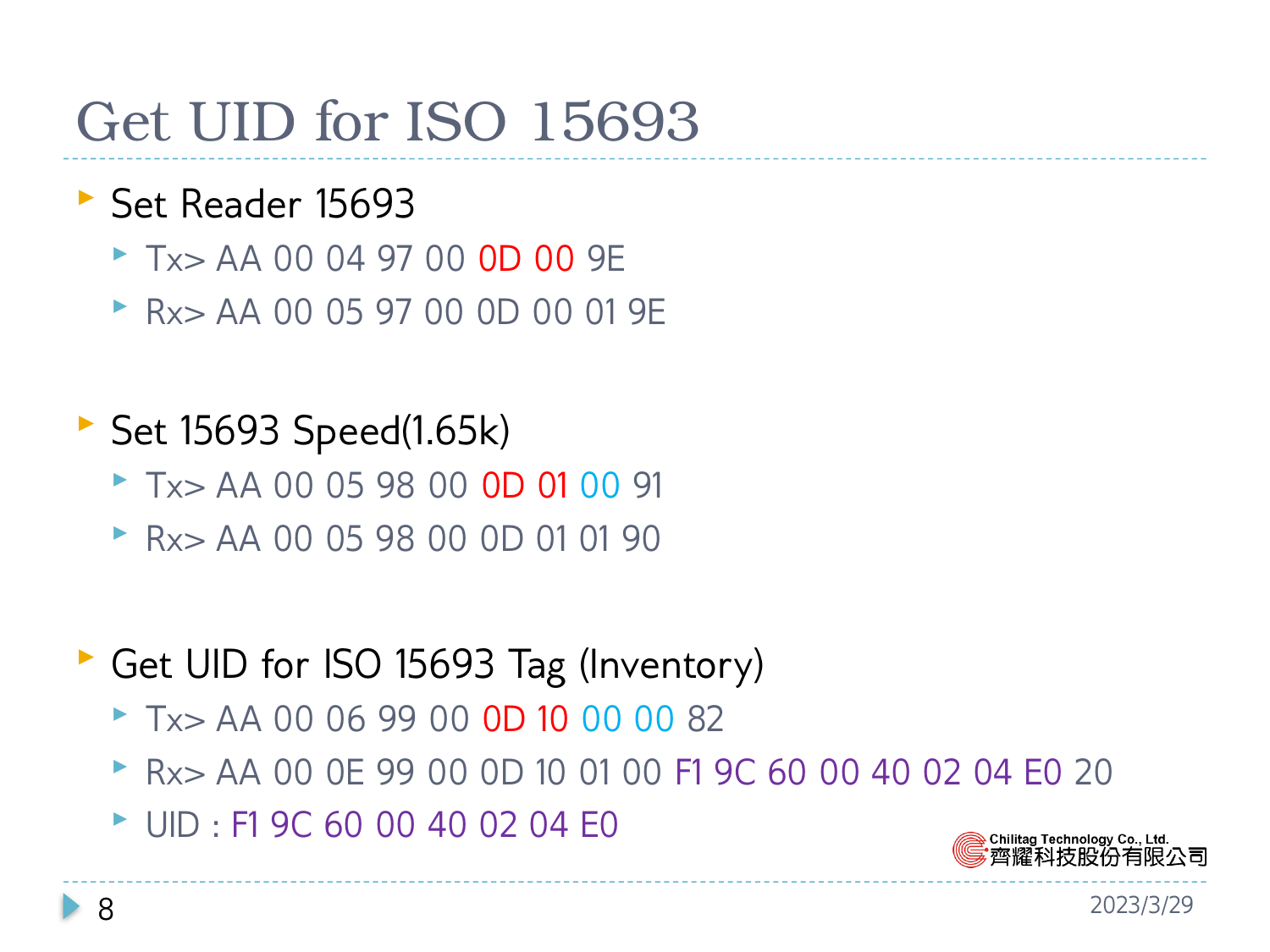

# Get UID for ISO 15693
Set Reader 15693
Tx> AA 00 04 97 00 0D 00 9E
Rx> AA 00 05 97 00 0D 00 01 9E

Set 15693 Speed(1.65k)
Tx> AA 00 05 98 00 0D 01 00 91
Rx> AA 00 05 98 00 0D 01 01 90

Get UID for ISO 15693 Tag (Inventory)
Tx> AA 00 06 99 00 0D 10 00 00 82
Rx> AA 00 0E 99 00 0D 10 01 00 F1 9C 60 00 40 02 04 E0 20
UID : F1 9C 60 00 40 02 04 E0
8
2023/3/29